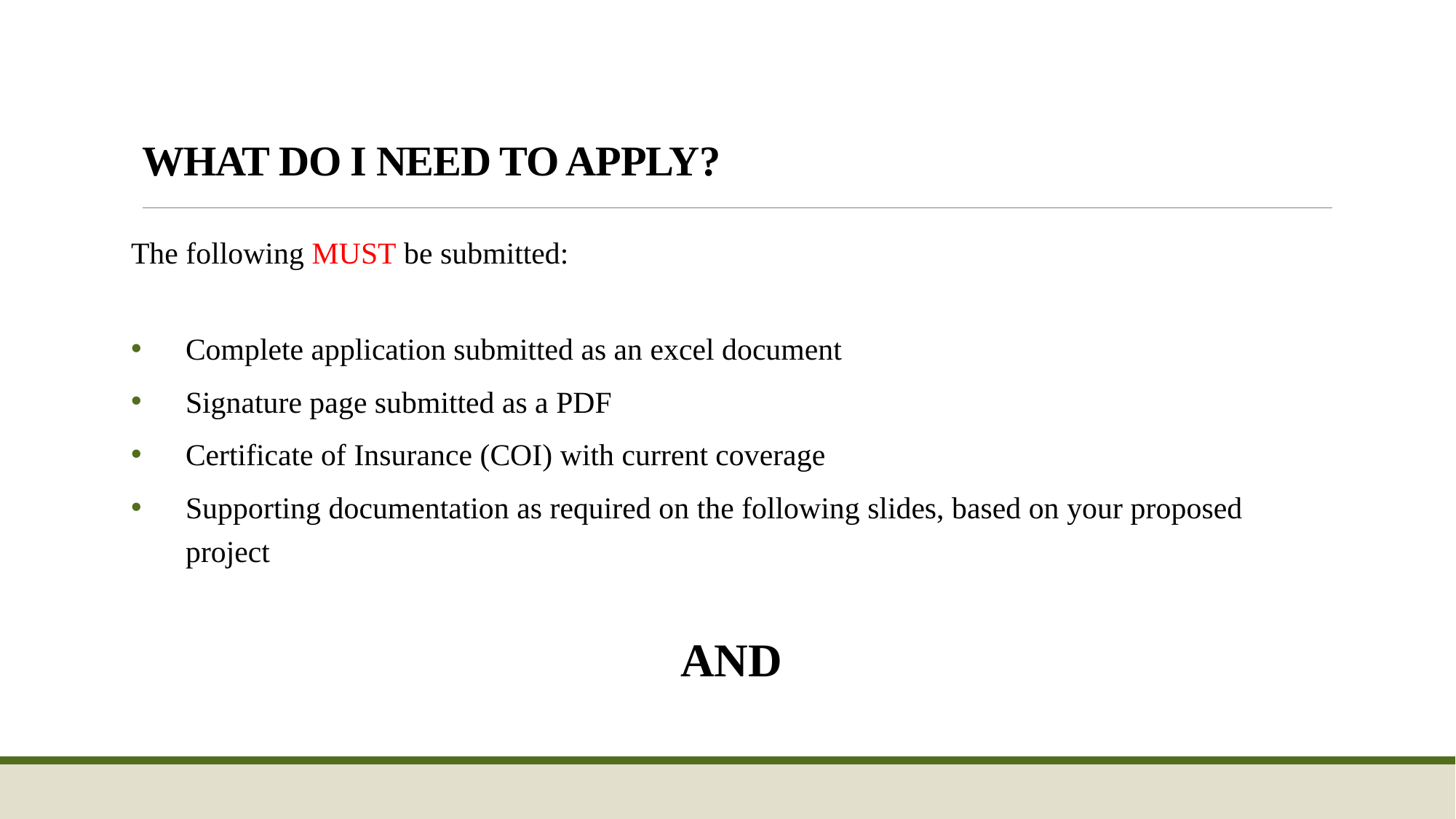

# WHAT DO I NEED TO APPLY?
The following MUST be submitted:

Complete application submitted as an excel document
Signature page submitted as a PDF
Certificate of Insurance (COI) with current coverage
Supporting documentation as required on the following slides, based on your proposed project

AND